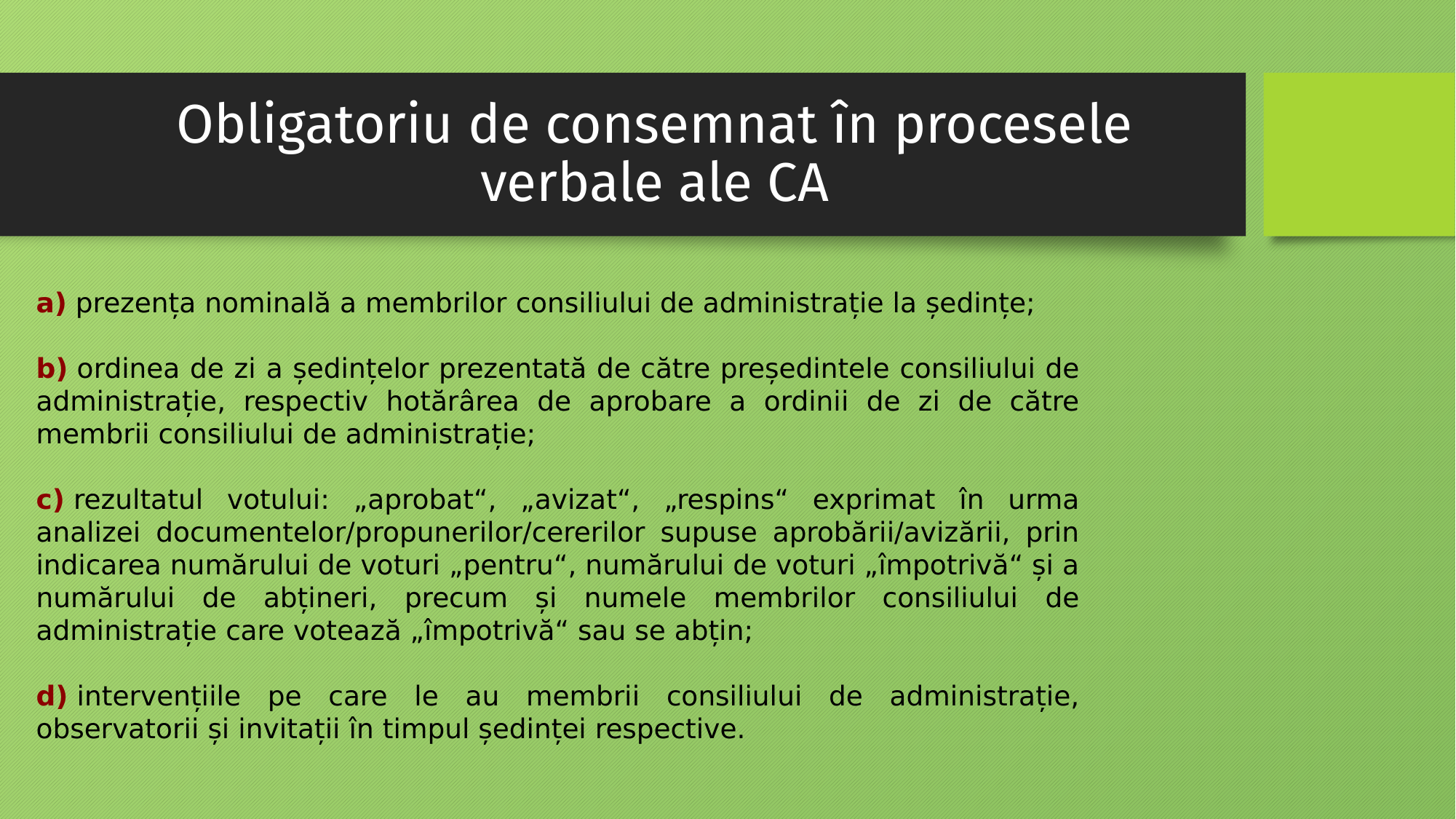

# Obligatoriu de consemnat în procesele verbale ale CA
a) prezența nominală a membrilor consiliului de administrație la ședințe;

b) ordinea de zi a ședințelor prezentată de către președintele consiliului de administrație, respectiv hotărârea de aprobare a ordinii de zi de către membrii consiliului de administrație;

c) rezultatul votului: „aprobat“, „avizat“, „respins“ exprimat în urma analizei documentelor/propunerilor/cererilor supuse aprobării/avizării, prin indicarea numărului de voturi „pentru“, numărului de voturi „împotrivă“ și a numărului de abțineri, precum și numele membrilor consiliului de administrație care votează „împotrivă“ sau se abțin;

d) intervențiile pe care le au membrii consiliului de administrație, observatorii și invitații în timpul ședinței respective.